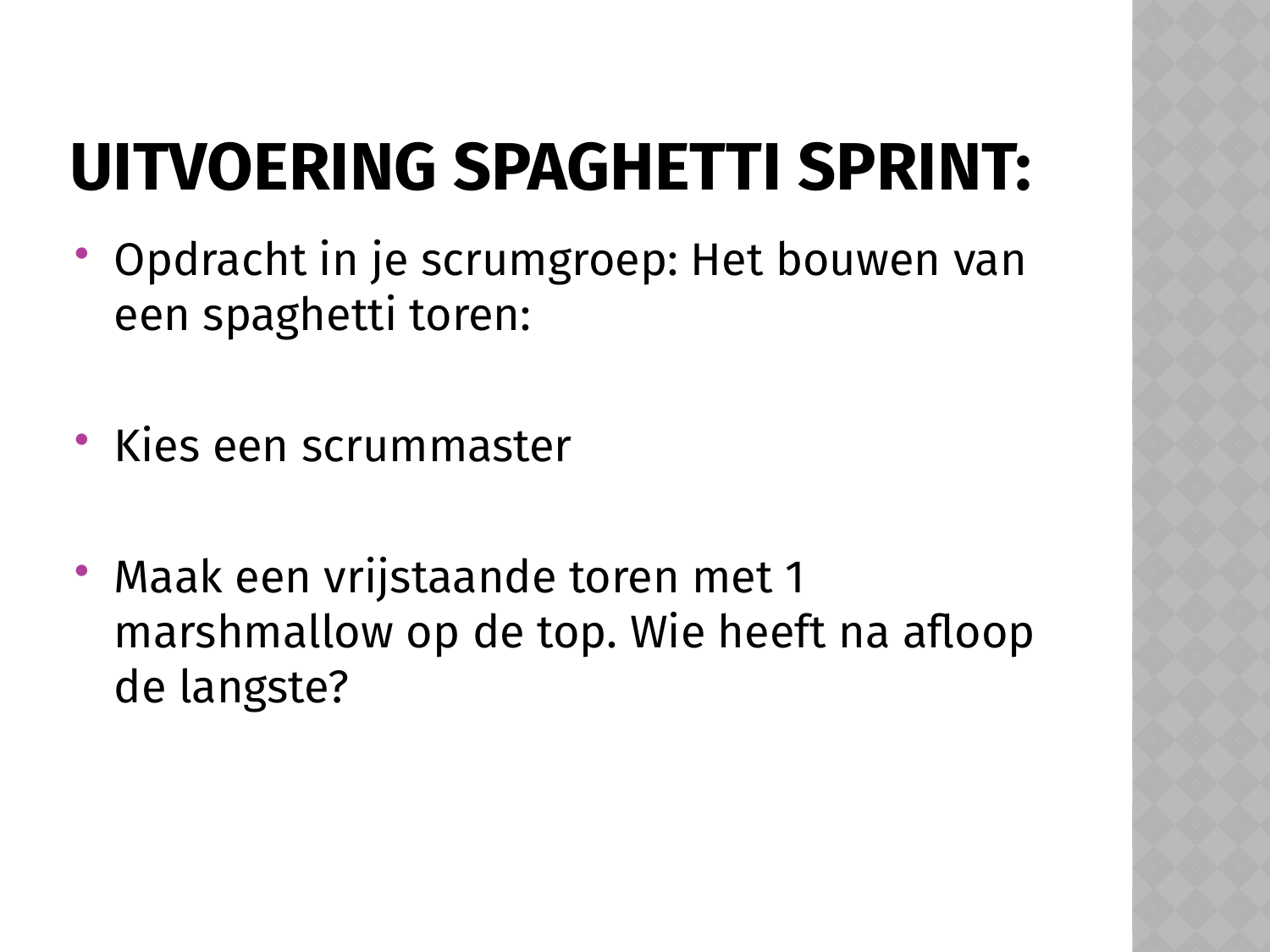

# Uitvoering spaghetti sprint:
Opdracht in je scrumgroep: Het bouwen van een spaghetti toren:

Kies een scrummaster

Maak een vrijstaande toren met 1 marshmallow op de top. Wie heeft na afloop de langste?